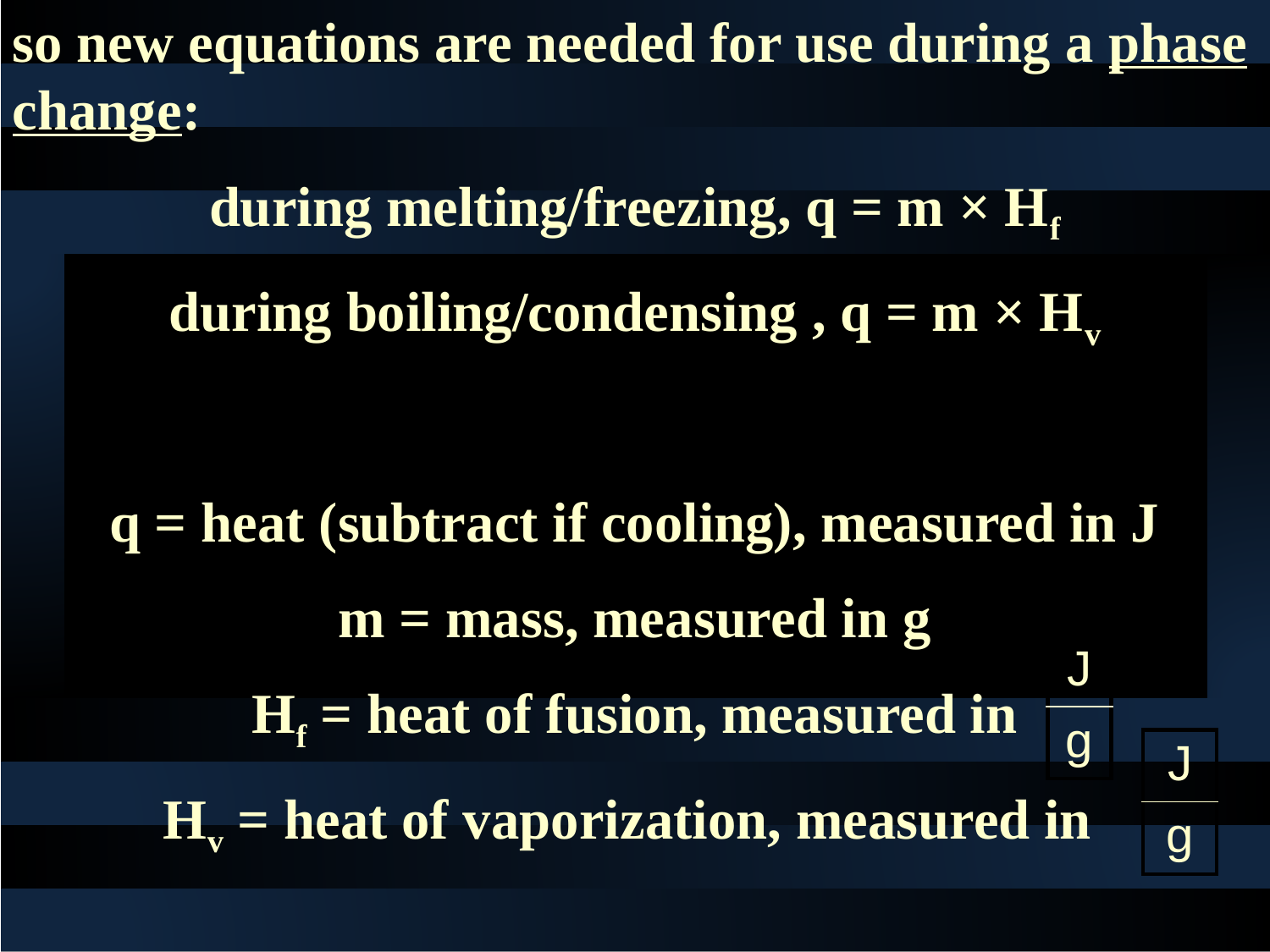

so new equations are needed for use during a phase change:
during melting/freezing, q = m × Hf
during boiling/condensing , q = m × Hv

q = heat (subtract if cooling), measured in J
m = mass, measured in g
Hf = heat of fusion, measured in
Hv = heat of vaporization, measured in

| J |
| --- |
| g |
| J |
| --- |
| g |